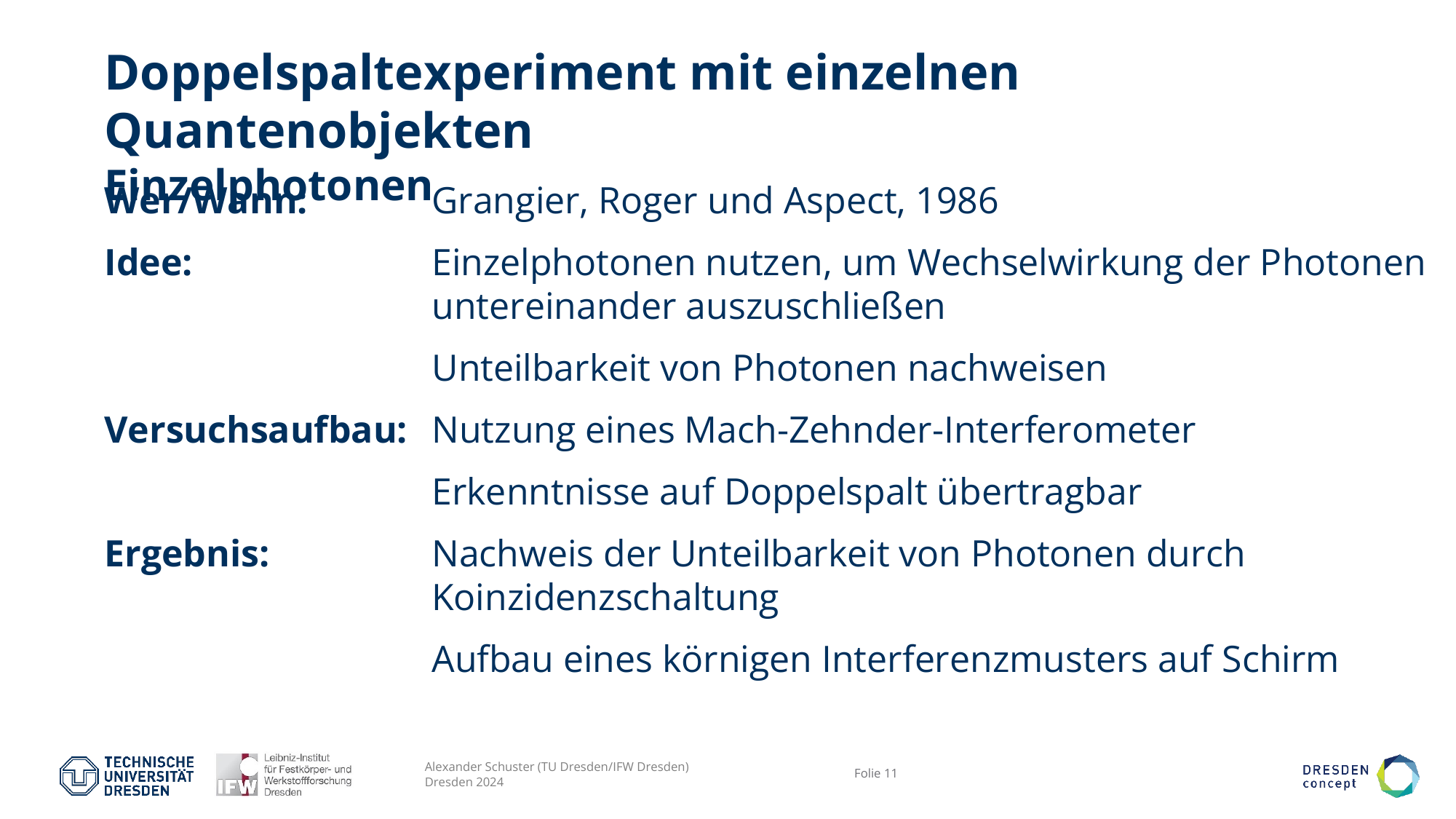

# Doppelspaltexperiment mit einzelnen Quantenobjekten Einzelphotonen
Wer/Wann:		Grangier, Roger und Aspect, 1986
Idee:			Einzelphotonen nutzen, um Wechselwirkung der Photonen 			untereinander auszuschließen
			Unteilbarkeit von Photonen nachweisen
Versuchsaufbau:	Nutzung eines Mach-Zehnder-Interferometer
			Erkenntnisse auf Doppelspalt übertragbar
Ergebnis:		Nachweis der Unteilbarkeit von Photonen durch 					Koinzidenzschaltung
			Aufbau eines körnigen Interferenzmusters auf Schirm